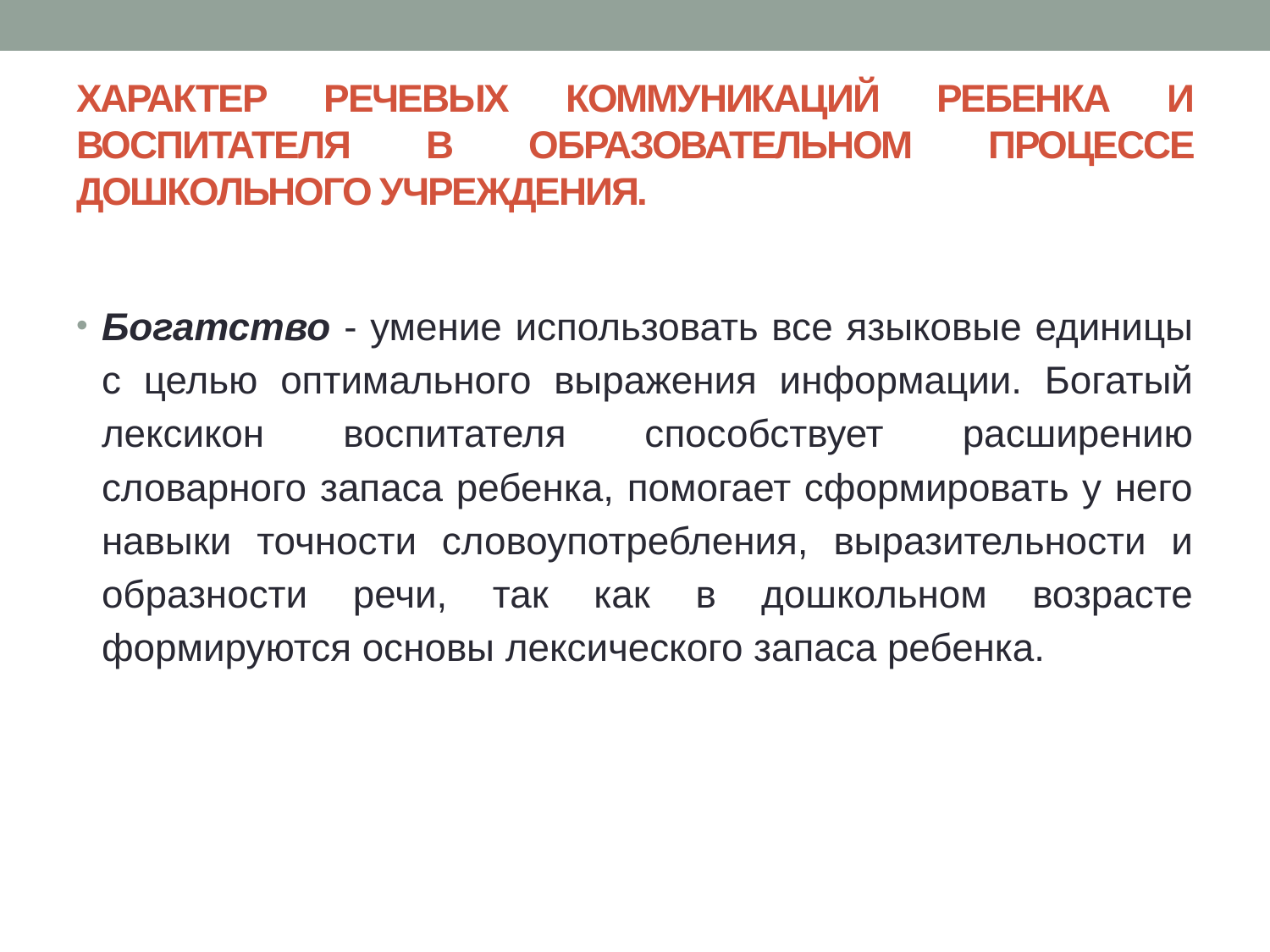

# Характер речевых коммуникаций ребенка и воспитателя в образовательном процессе дошкольного учреждения.

Богатство - умение использовать все языковые единицы с целью оптимального выражения информации. Богатый лексикон воспитателя способствует расширению словарного запаса ребенка, помогает сформировать у него навыки точности словоупотребления, выразительности и образности речи, так как в дошкольном возрасте формируются основы лексического запаса ребенка.